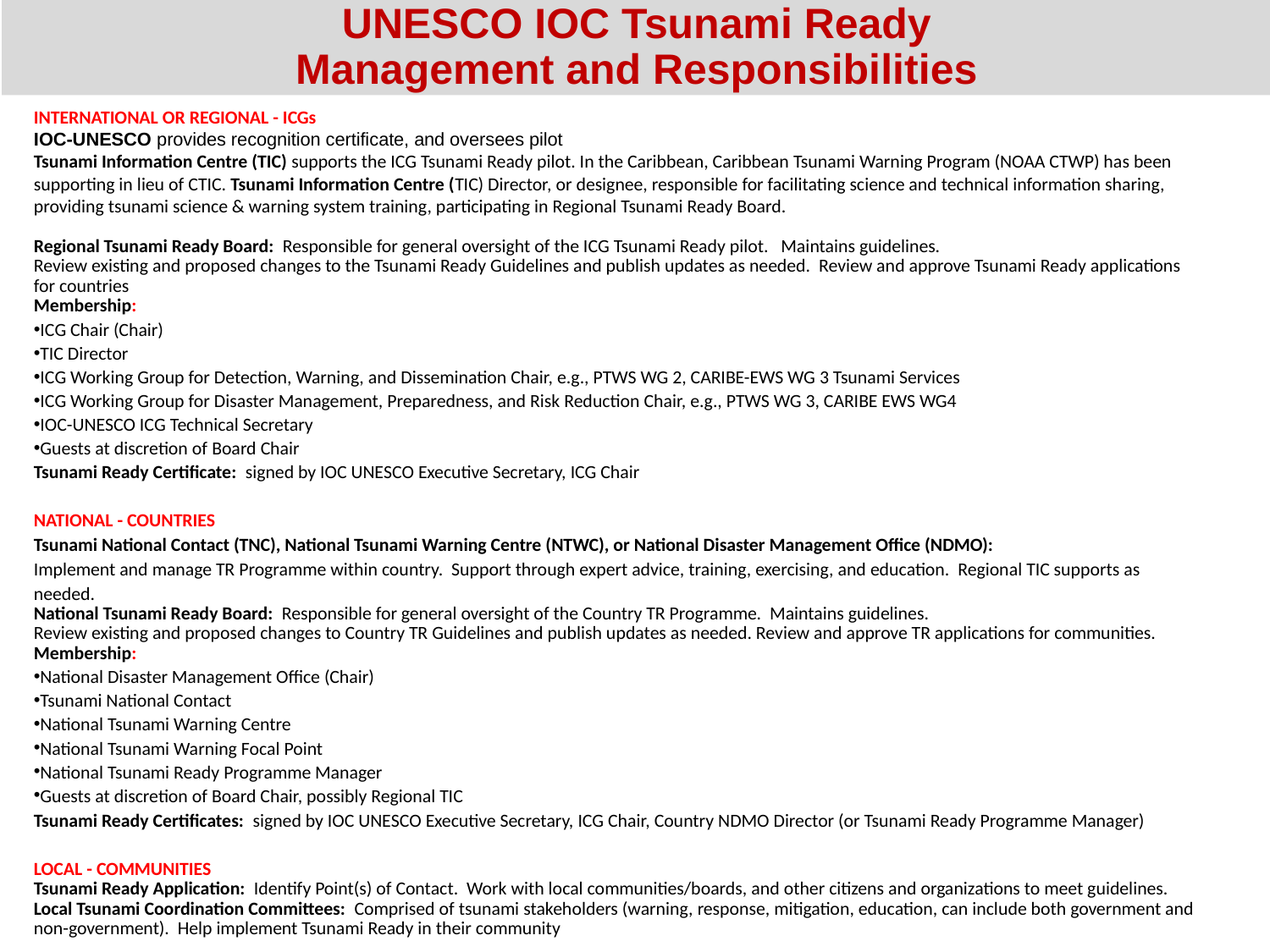

# UNESCO IOC Tsunami Ready Management and Responsibilities
INTERNATIONAL OR REGIONAL - ICGs
IOC-UNESCO provides recognition certificate, and oversees pilot
Tsunami Information Centre (TIC) supports the ICG Tsunami Ready pilot. In the Caribbean, Caribbean Tsunami Warning Program (NOAA CTWP) has been supporting in lieu of CTIC. Tsunami Information Centre (TIC) Director, or designee, responsible for facilitating science and technical information sharing, providing tsunami science & warning system training, participating in Regional Tsunami Ready Board.

Regional Tsunami Ready Board:  Responsible for general oversight of the ICG Tsunami Ready pilot.   Maintains guidelines.
Review existing and proposed changes to the Tsunami Ready Guidelines and publish updates as needed.  Review and approve Tsunami Ready applications for countries
Membership:
ICG Chair (Chair)
TIC Director
ICG Working Group for Detection, Warning, and Dissemination Chair, e.g., PTWS WG 2, CARIBE-EWS WG 3 Tsunami Services
ICG Working Group for Disaster Management, Preparedness, and Risk Reduction Chair, e.g., PTWS WG 3, CARIBE EWS WG4
IOC-UNESCO ICG Technical Secretary
Guests at discretion of Board Chair
Tsunami Ready Certificate:  signed by IOC UNESCO Executive Secretary, ICG Chair

NATIONAL - COUNTRIES
Tsunami National Contact (TNC), National Tsunami Warning Centre (NTWC), or National Disaster Management Office (NDMO):
Implement and manage TR Programme within country.  Support through expert advice, training, exercising, and education.  Regional TIC supports as needed.
National Tsunami Ready Board:  Responsible for general oversight of the Country TR Programme.  Maintains guidelines.
Review existing and proposed changes to Country TR Guidelines and publish updates as needed. Review and approve TR applications for communities.
Membership:
National Disaster Management Office (Chair)
Tsunami National Contact
National Tsunami Warning Centre
National Tsunami Warning Focal Point
National Tsunami Ready Programme Manager
Guests at discretion of Board Chair, possibly Regional TIC
Tsunami Ready Certificates:  signed by IOC UNESCO Executive Secretary, ICG Chair, Country NDMO Director (or Tsunami Ready Programme Manager)

LOCAL - COMMUNITIES
Tsunami Ready Application:  Identify Point(s) of Contact.  Work with local communities/boards, and other citizens and organizations to meet guidelines.
Local Tsunami Coordination Committees:  Comprised of tsunami stakeholders (warning, response, mitigation, education, can include both government and non-government).  Help implement Tsunami Ready in their community